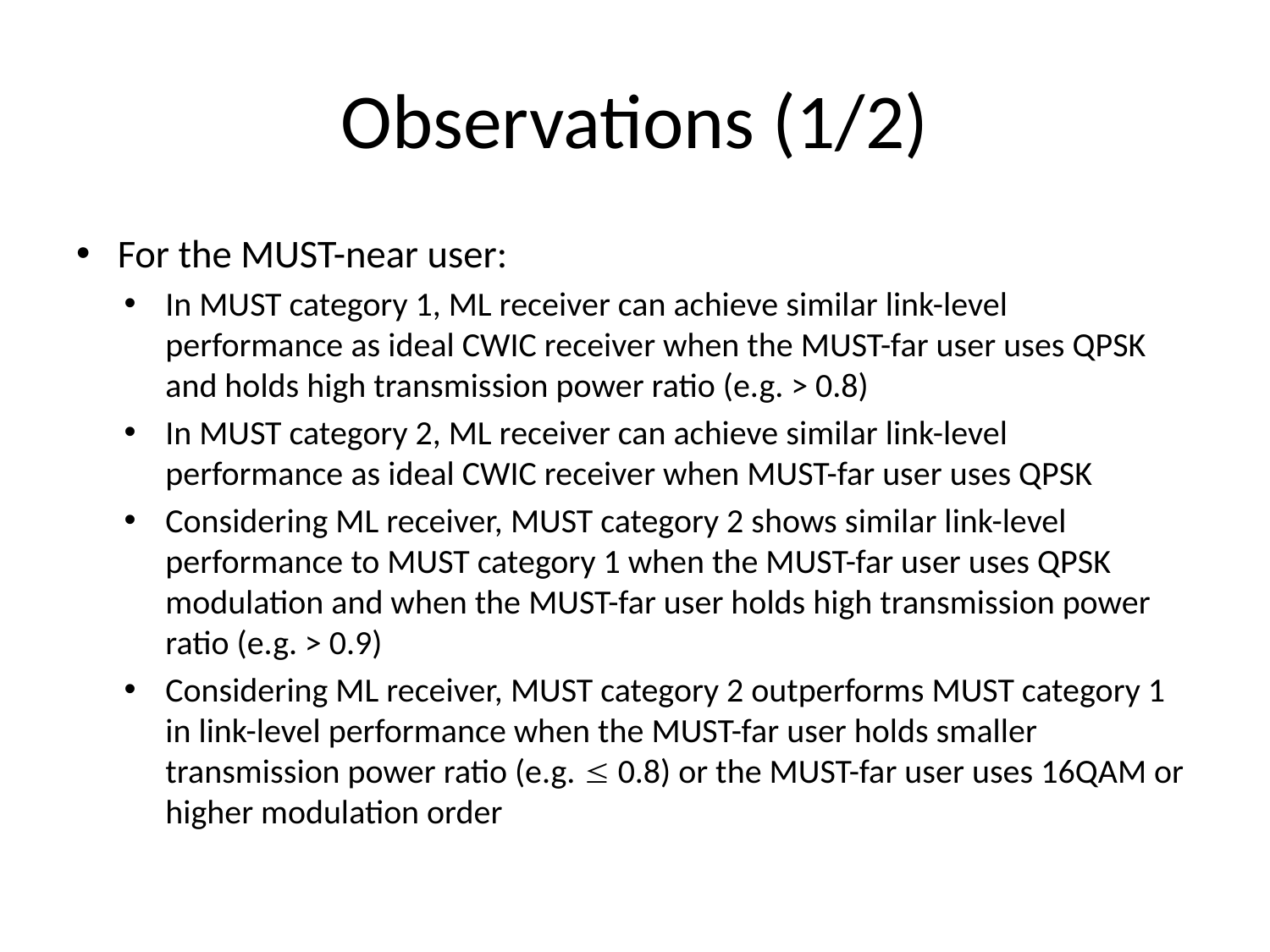

# Observations (1/2)
For the MUST-near user:
In MUST category 1, ML receiver can achieve similar link-level performance as ideal CWIC receiver when the MUST-far user uses QPSK and holds high transmission power ratio (e.g. > 0.8)
In MUST category 2, ML receiver can achieve similar link-level performance as ideal CWIC receiver when MUST-far user uses QPSK
Considering ML receiver, MUST category 2 shows similar link-level performance to MUST category 1 when the MUST-far user uses QPSK modulation and when the MUST-far user holds high transmission power ratio (e.g. > 0.9)
Considering ML receiver, MUST category 2 outperforms MUST category 1 in link-level performance when the MUST-far user holds smaller transmission power ratio (e.g. ≤ 0.8) or the MUST-far user uses 16QAM or higher modulation order